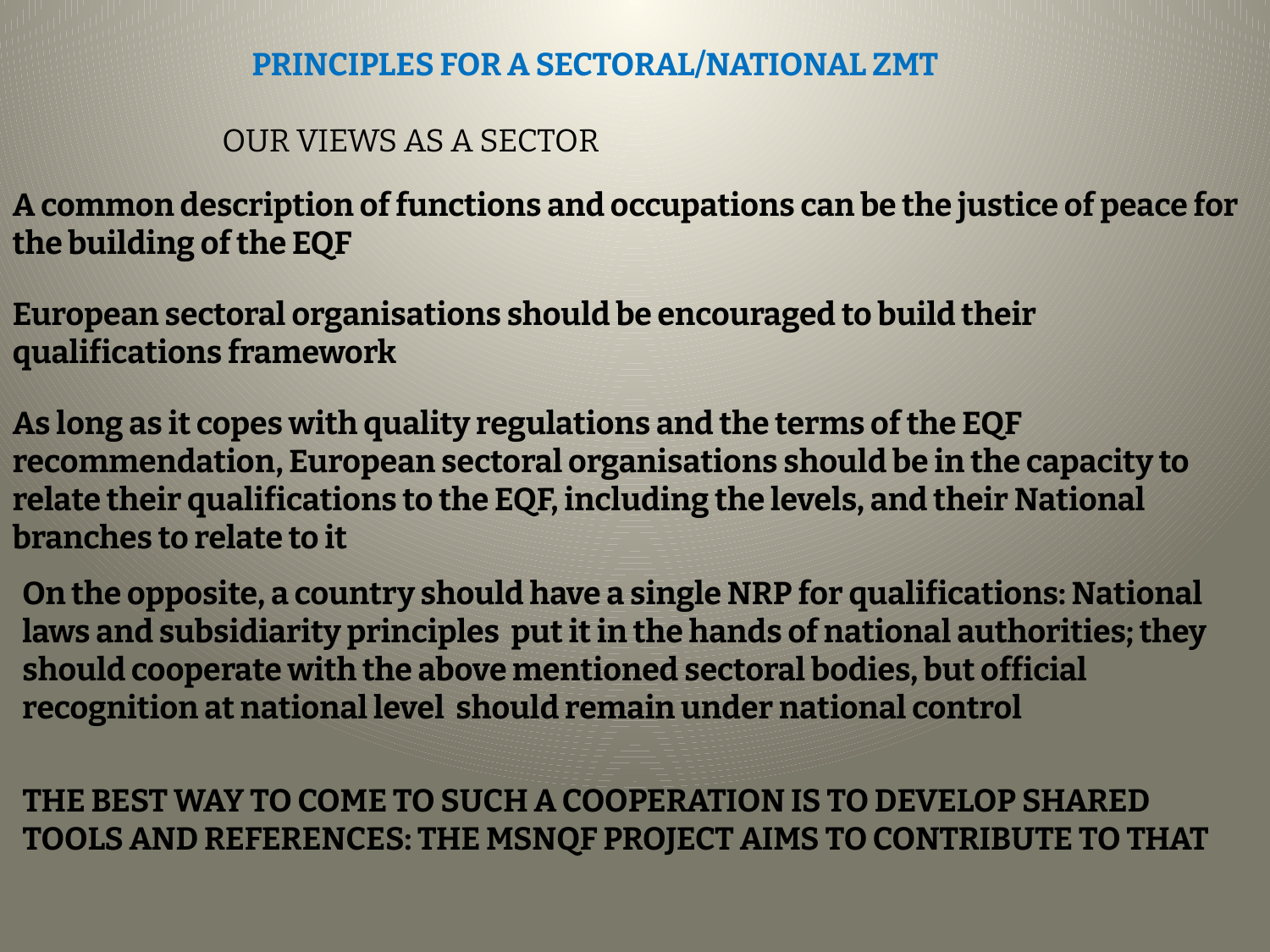

PRINCIPLES FOR A SECTORAL/NATIONAL ZMT

   OUR VIEWS AS A SECTOR

A common description of functions and occupations can be the justice of peace for the building of the EQF
European sectoral organisations should be encouraged to build their qualifications framework
As long as it copes with quality regulations and the terms of the EQF recommendation, European sectoral organisations should be in the capacity to relate their qualifications to the EQF, including the levels, and their National branches to relate to it
On the opposite, a country should have a single NRP for qualifications: National laws and subsidiarity principles  put it in the hands of national authorities; they should cooperate with the above mentioned sectoral bodies, but official recognition at national level  should remain under national control
THE BEST WAY TO COME TO SUCH A COOPERATION IS TO DEVELOP SHARED TOOLS AND REFERENCES: THE MSNQF PROJECT AIMS TO CONTRIBUTE TO THAT